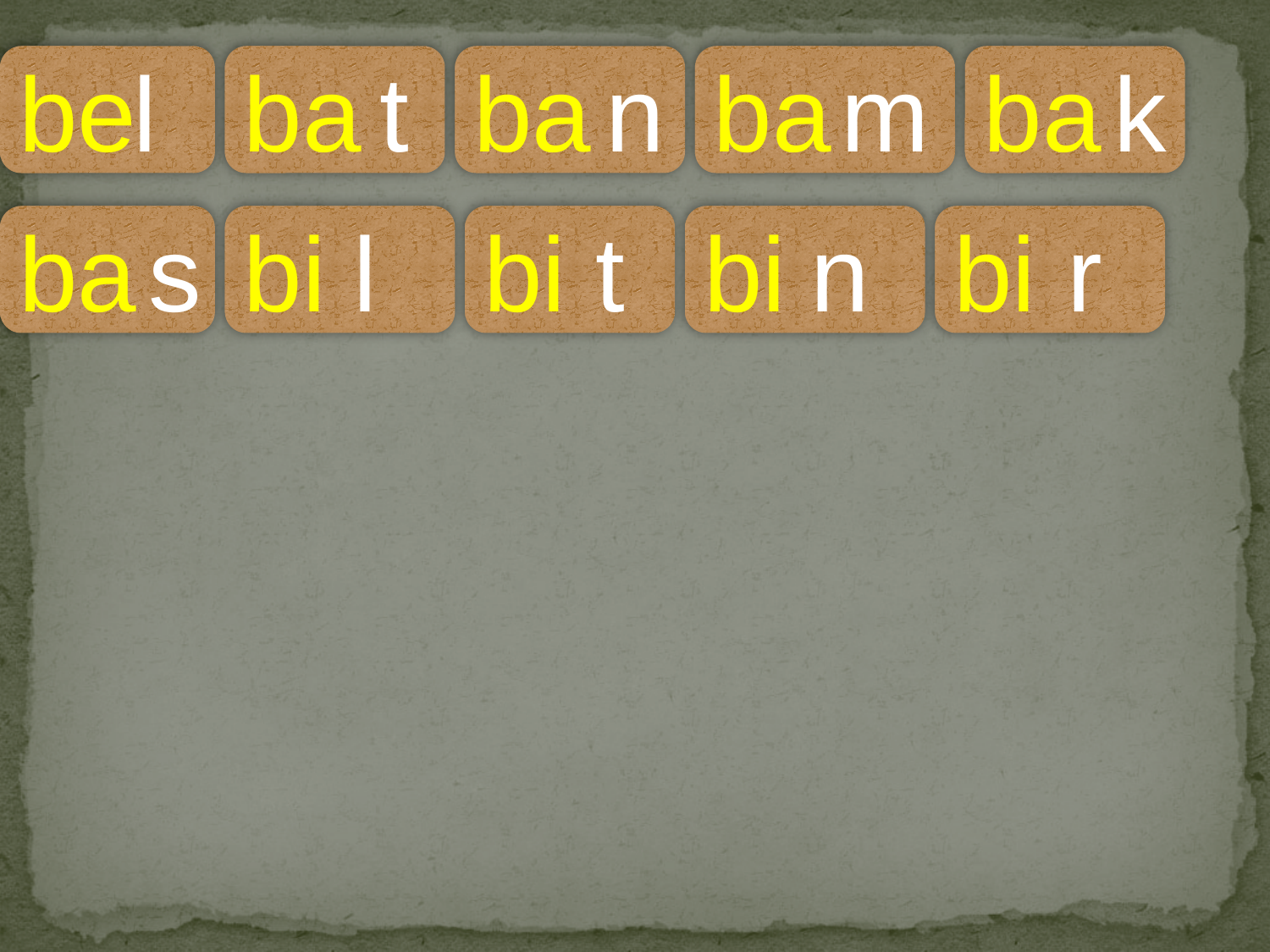

be
l
ba
t
ba
n
ba
m
ba
k
ba
s
bi
l
bi
t
bi
n
bi
r